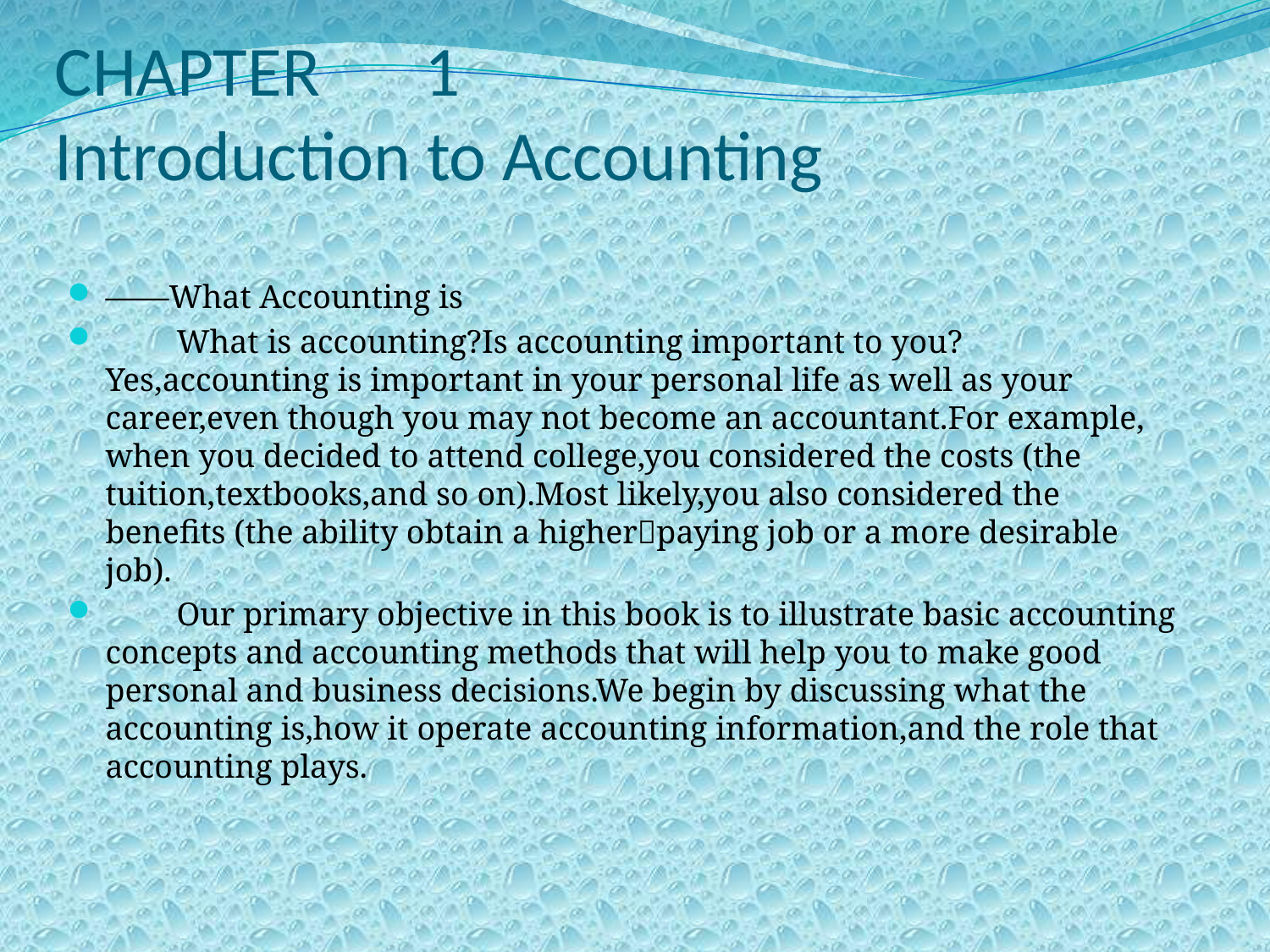

# CHAPTER　1 Introduction to Accounting

——What Accounting is
　　What is accounting?Is accounting important to you?Yes,accounting is important in your personal life as well as your career,even though you may not become an accountant.For example, when you decided to attend college,you considered the costs (the tuition,textbooks,and so on).Most likely,you also considered the benefits (the ability obtain a higher􀆼paying job or a more desirable job).
　　Our primary objective in this book is to illustrate basic accounting concepts and accounting methods that will help you to make good personal and business decisions.We begin by discussing what the accounting is,how it operate accounting information,and the role that accounting plays.